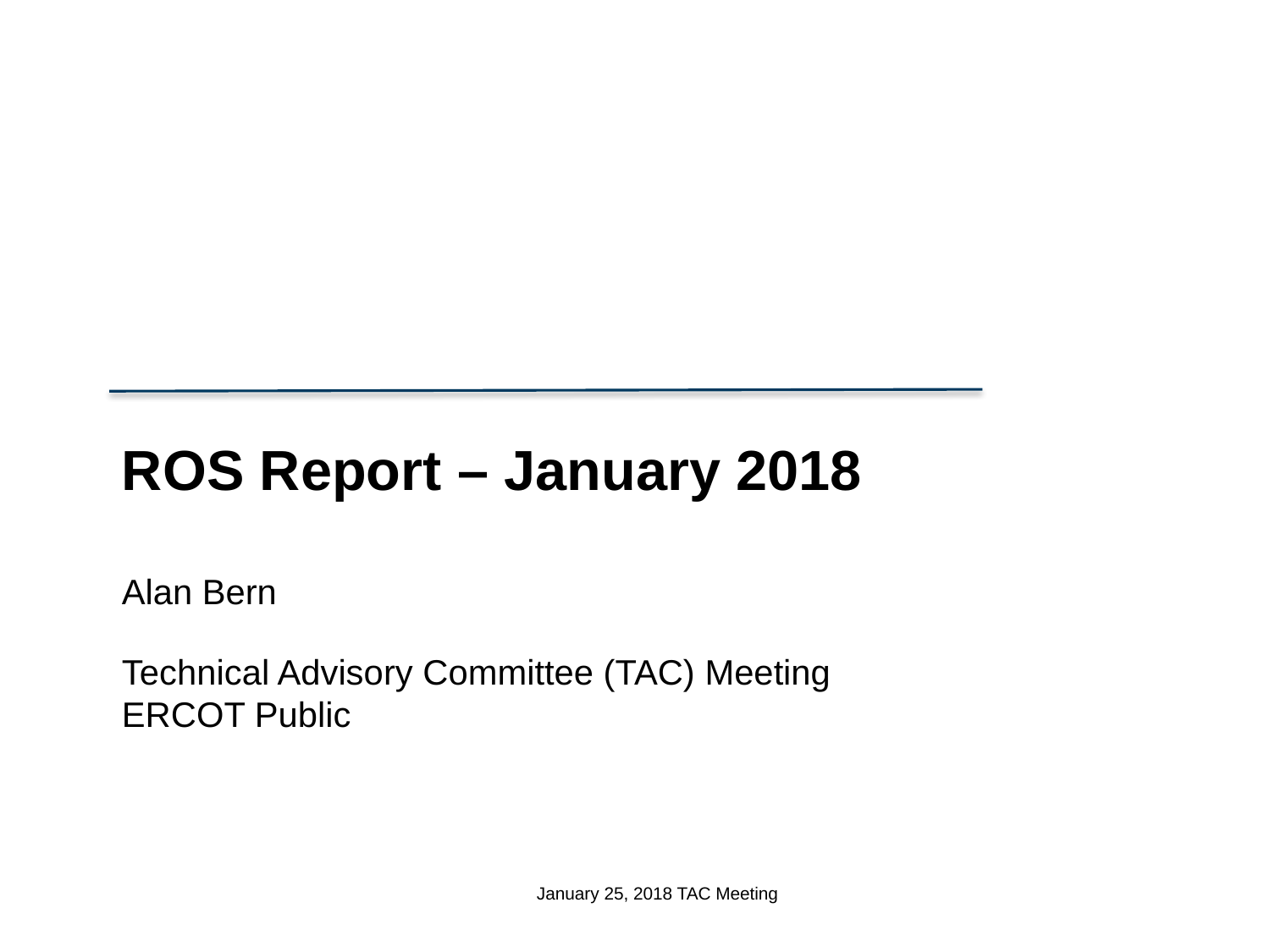

ROS Report – January 2018

Alan Bern

Technical Advisory Committee (TAC) Meeting
ERCOT Public

January 25, 2018 TAC Meeting